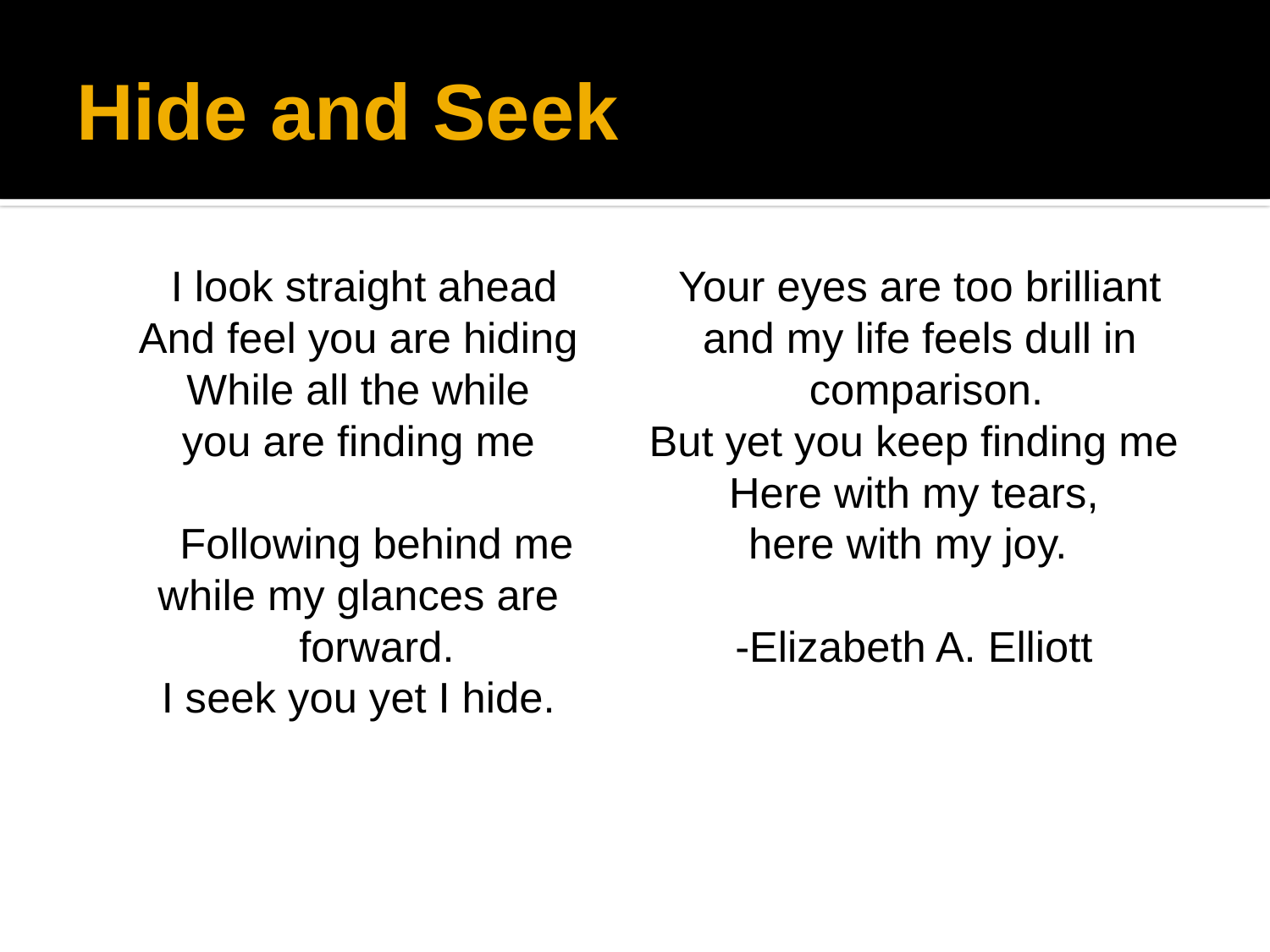

# Hide and Seek
 I look straight ahead
And feel you are hiding
While all the while
you are finding me
Following behind me
while my glances are forward.
I seek you yet I hide.

Your eyes are too brilliant
and my life feels dull in comparison.
But yet you keep finding me
Here with my tears,
here with my joy.

-Elizabeth A. Elliott